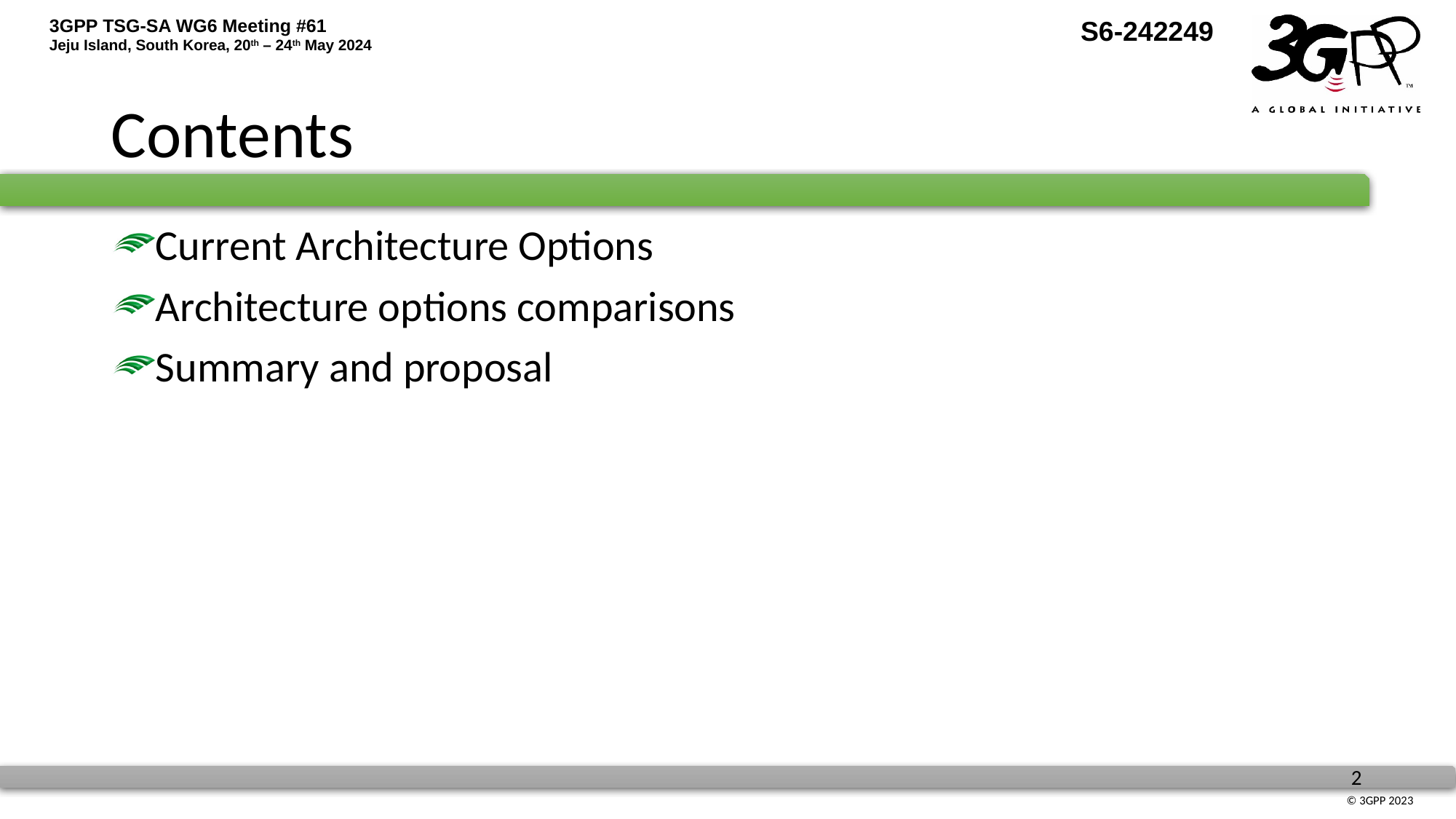

# Contents
Current Architecture Options
Architecture options comparisons
Summary and proposal